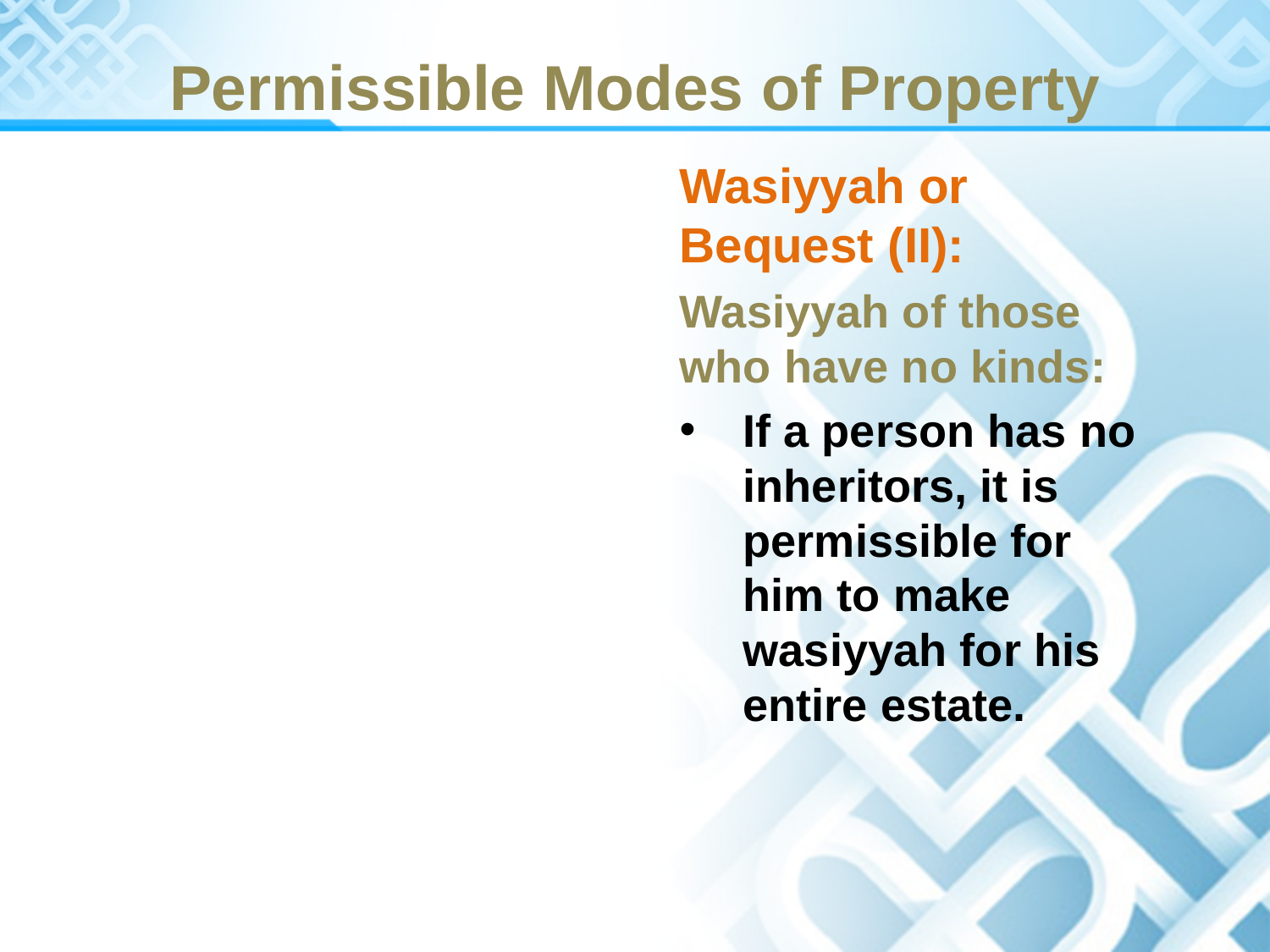

Permissible Modes of Property
Wasiyyah or Bequest (II):
Wasiyyah of those who have no kinds:
If a person has no inheritors, it is permissible for him to make wasiyyah for his entire estate.